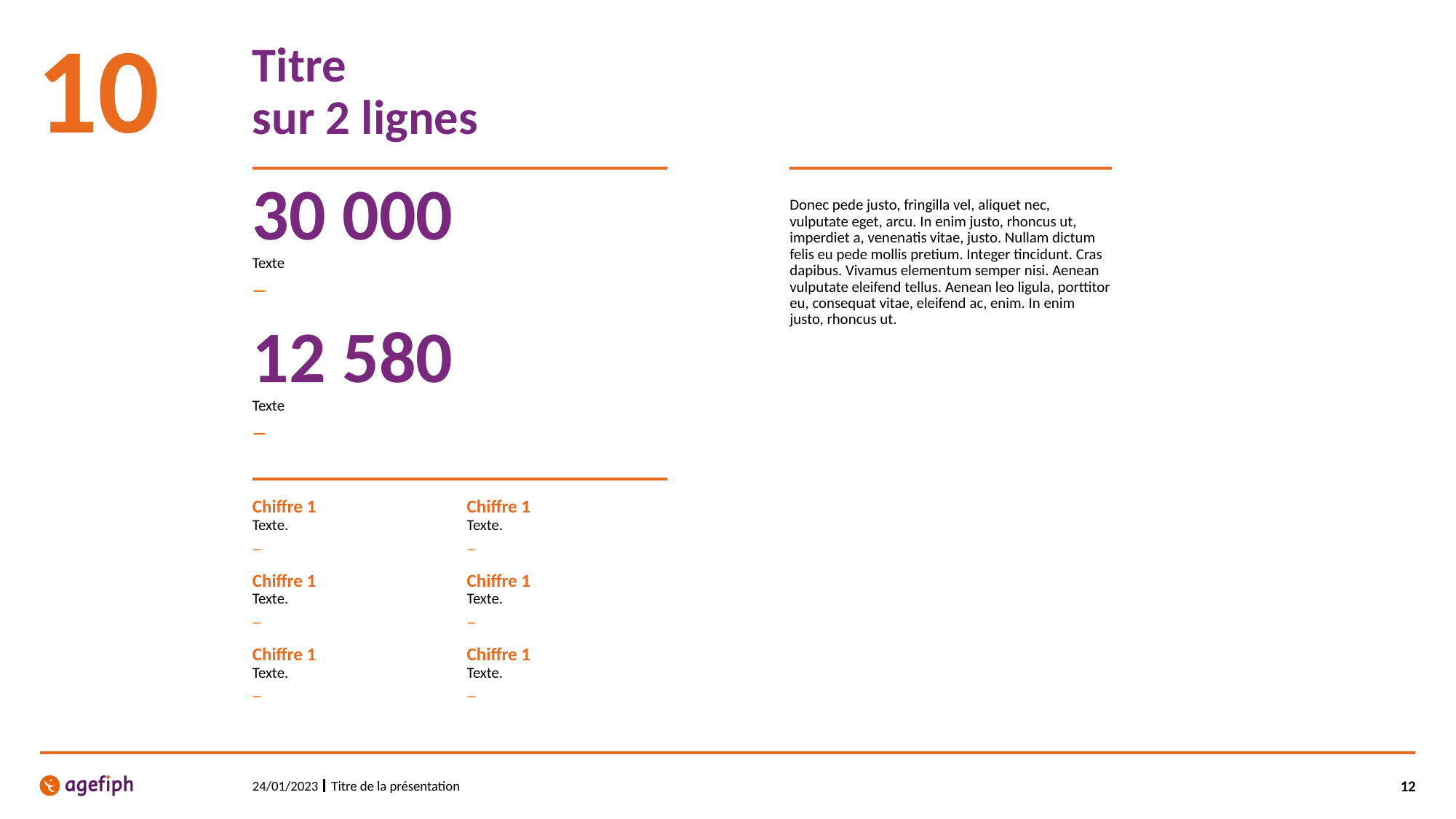

10
# Titre sur 2 lignes
30 000
Texte
—
12 580
Texte
—

Donec pede justo, fringilla vel, aliquet nec, vulputate eget, arcu. In enim justo, rhoncus ut, imperdiet a, venenatis vitae, justo. Nullam dictum felis eu pede mollis pretium. Integer tincidunt. Cras dapibus. Vivamus elementum semper nisi. Aenean vulputate eleifend tellus. Aenean leo ligula, porttitor eu, consequat vitae, eleifend ac, enim. In enim justo, rhoncus ut.
Chiffre 1
Texte.
—
Chiffre 1
Texte.
—
Chiffre 1
Texte.
—
Chiffre 1
Texte.
—
Chiffre 1
Texte.
—
Chiffre 1
Texte.
—

Titre de la présentation
12
24/01/2023